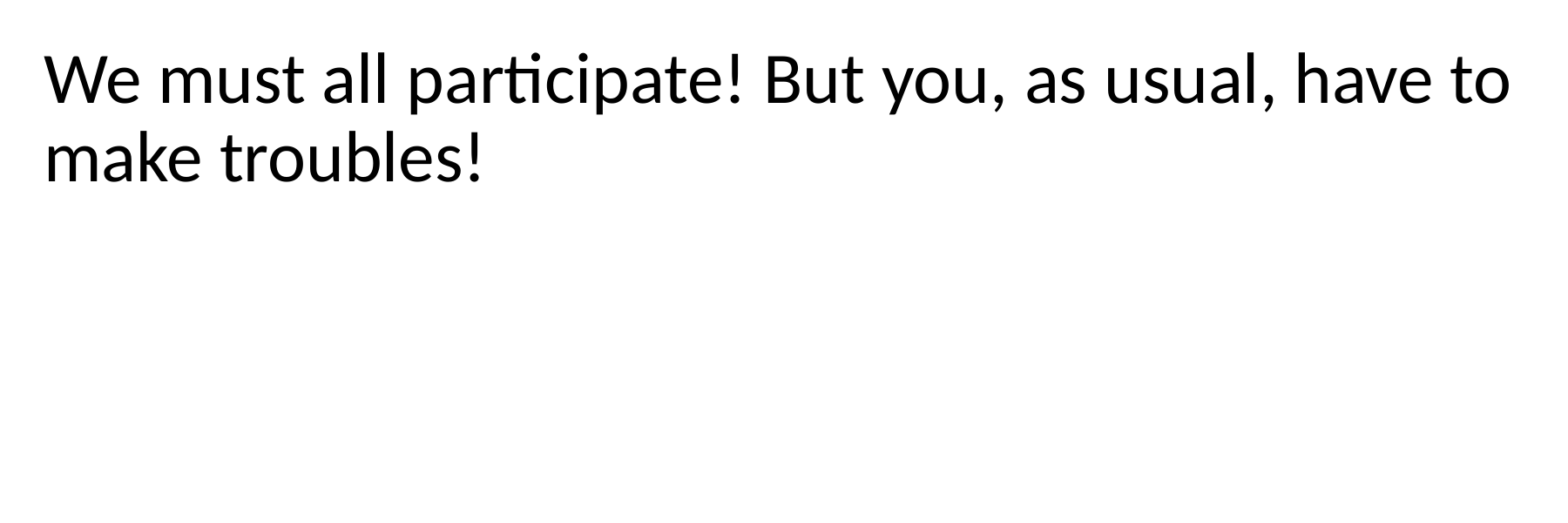

We must all participate! But you, as usual, have to make troubles!